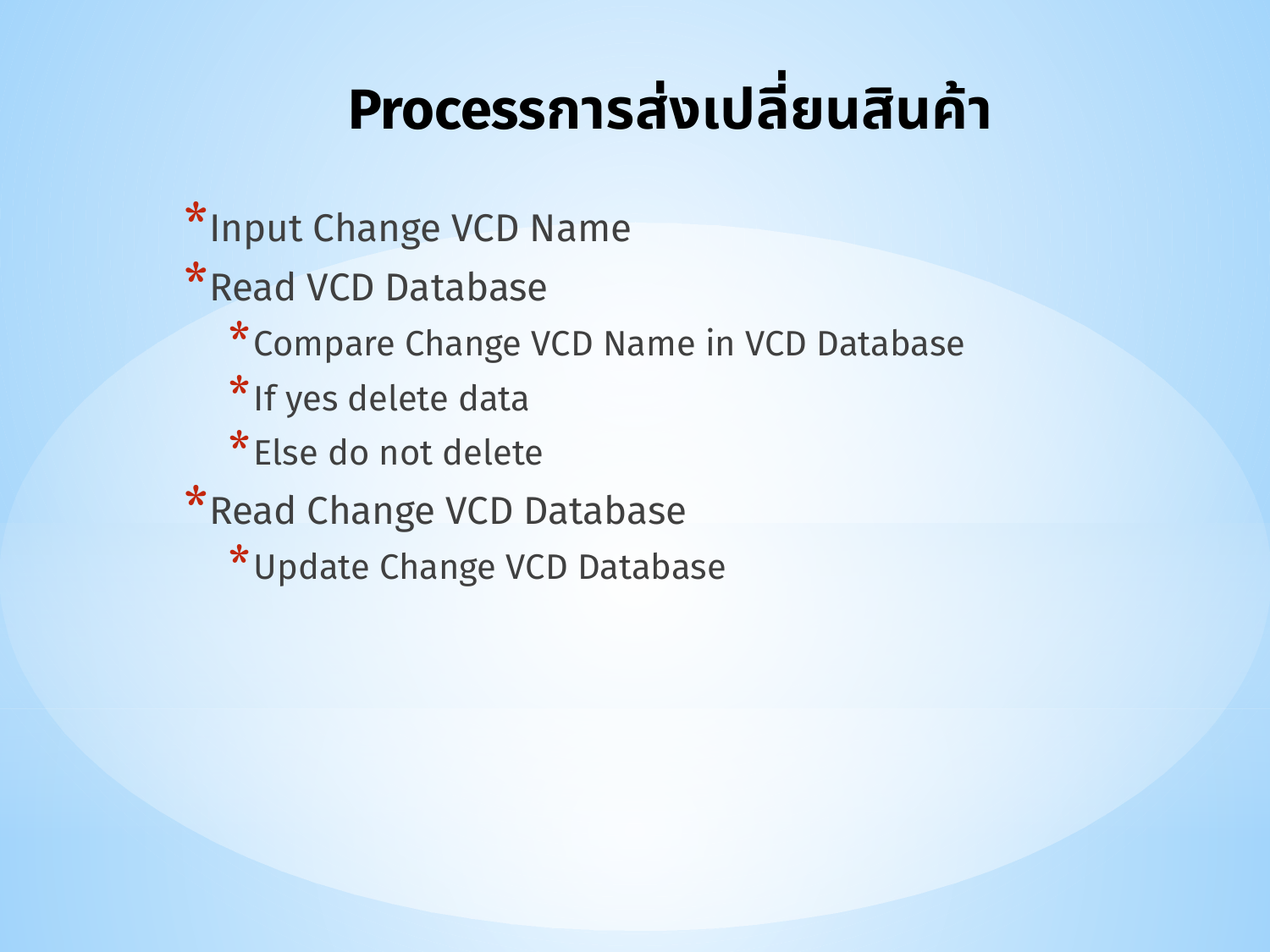

# Processการส่งเปลี่ยนสินค้า
Input Change VCD Name
Read VCD Database
Compare Change VCD Name in VCD Database
If yes delete data
Else do not delete
Read Change VCD Database
Update Change VCD Database